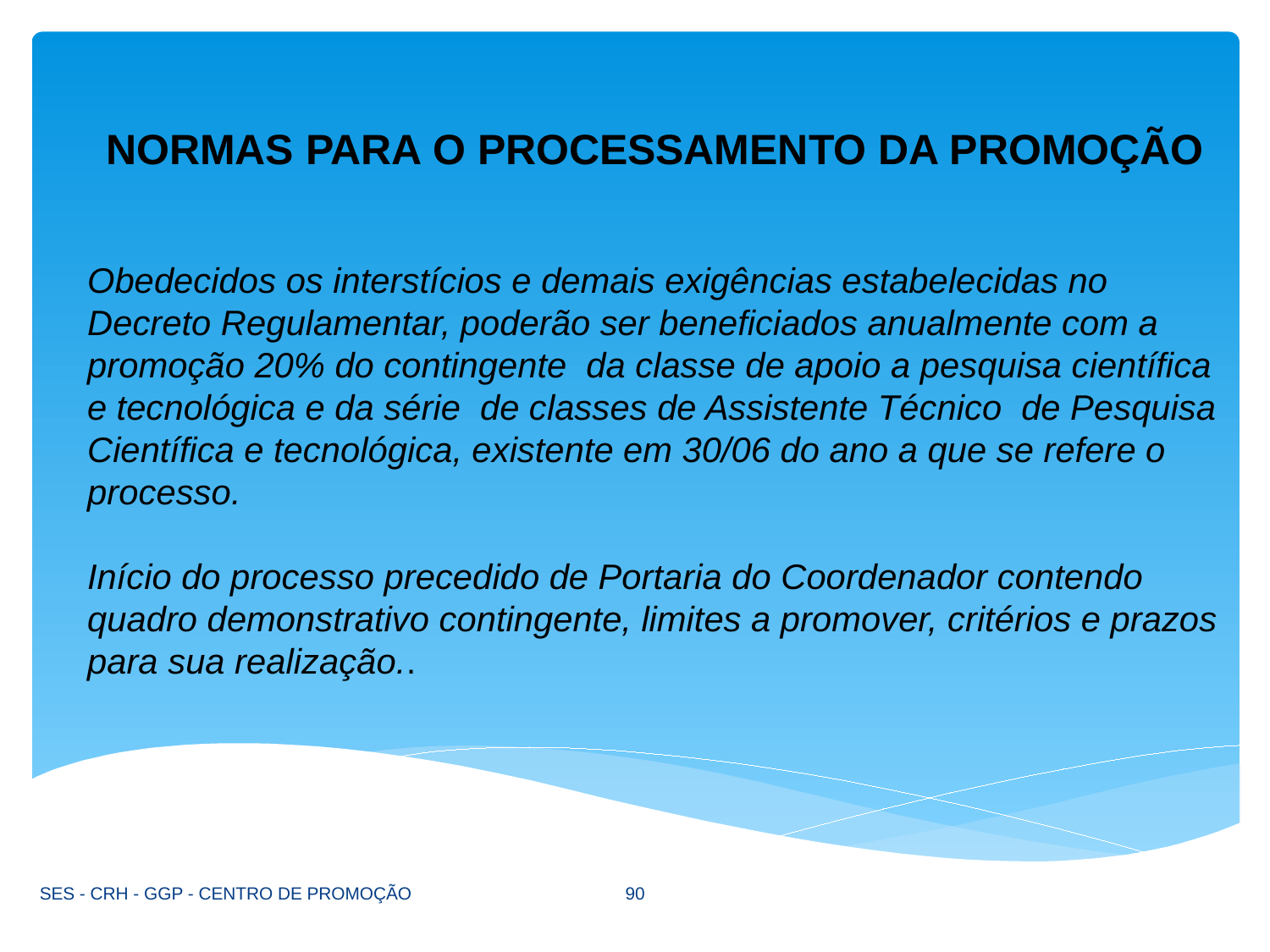

NORMAS PARA O PROCESSAMENTO DA PROMOÇÃO

Obedecidos os interstícios e demais exigências estabelecidas no Decreto Regulamentar, poderão ser beneficiados anualmente com a promoção 20% do contingente  da classe de apoio a pesquisa científica e tecnológica e da série  de classes de Assistente Técnico  de Pesquisa Científica e tecnológica, existente em 30/06 do ano a que se refere o processo.

Início do processo precedido de Portaria do Coordenador contendo quadro demonstrativo contingente, limites a promover, critérios e prazos para sua realização..

90
SES - CRH - GGP - CENTRO DE PROMOÇÃO